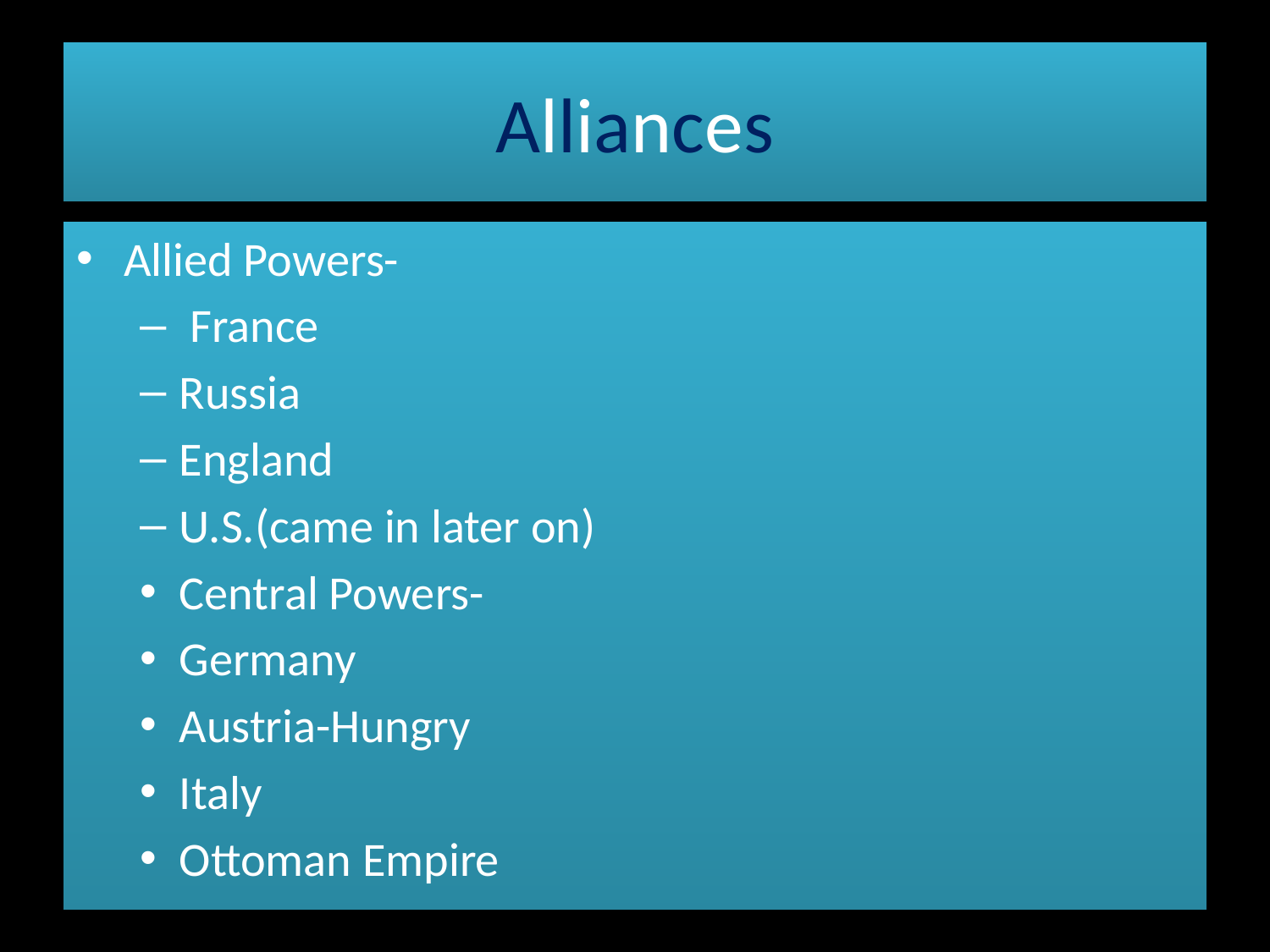

# Alliances
Allied Powers-
 France
Russia
England
U.S.(came in later on)
Central Powers-
Germany
Austria-Hungry
Italy
Ottoman Empire